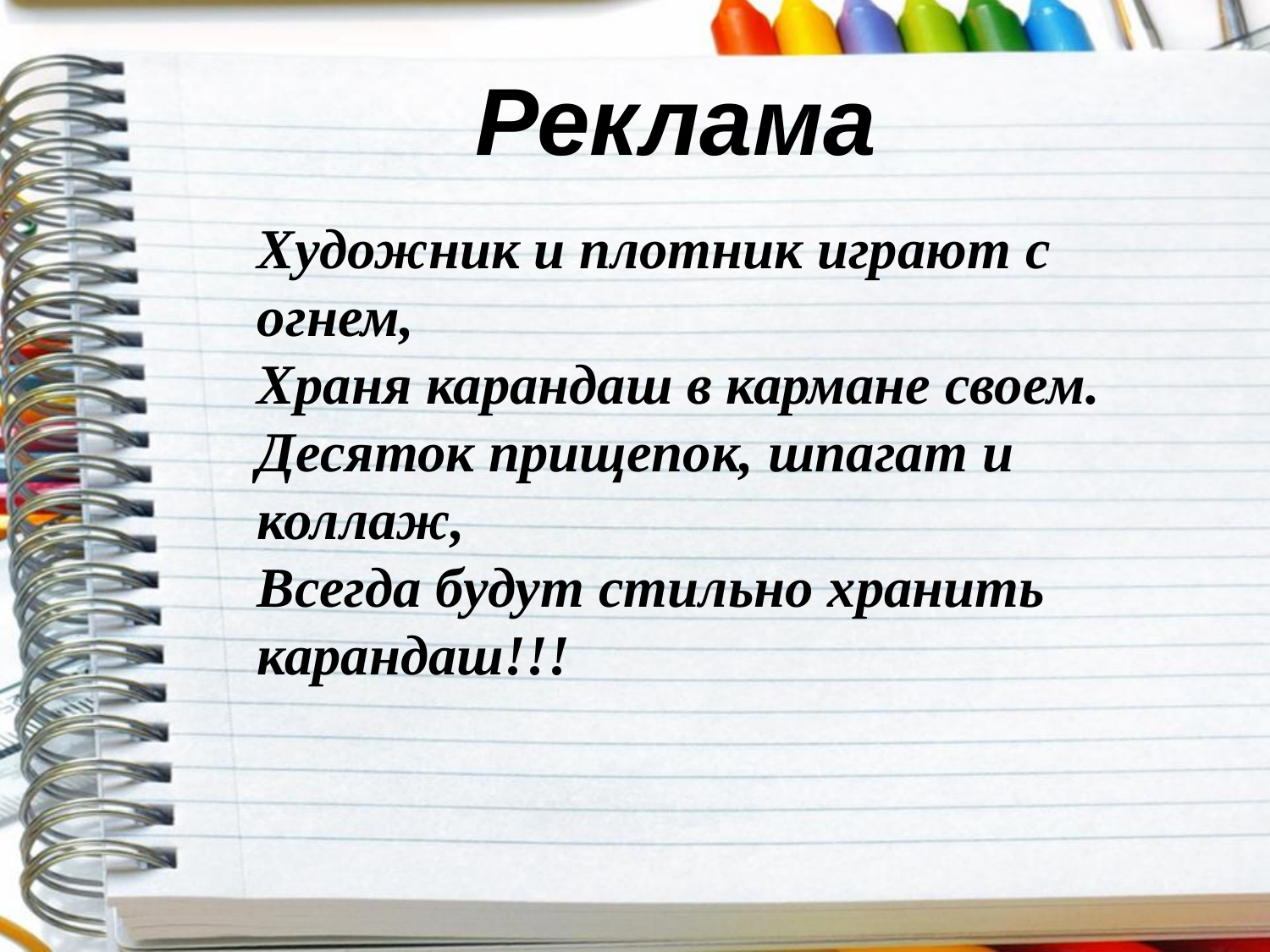

# Реклама
Художник и плотник играют с огнем,
Храня карандаш в кармане своем.
Десяток прищепок, шпагат и коллаж,
Всегда будут стильно хранить карандаш!!!